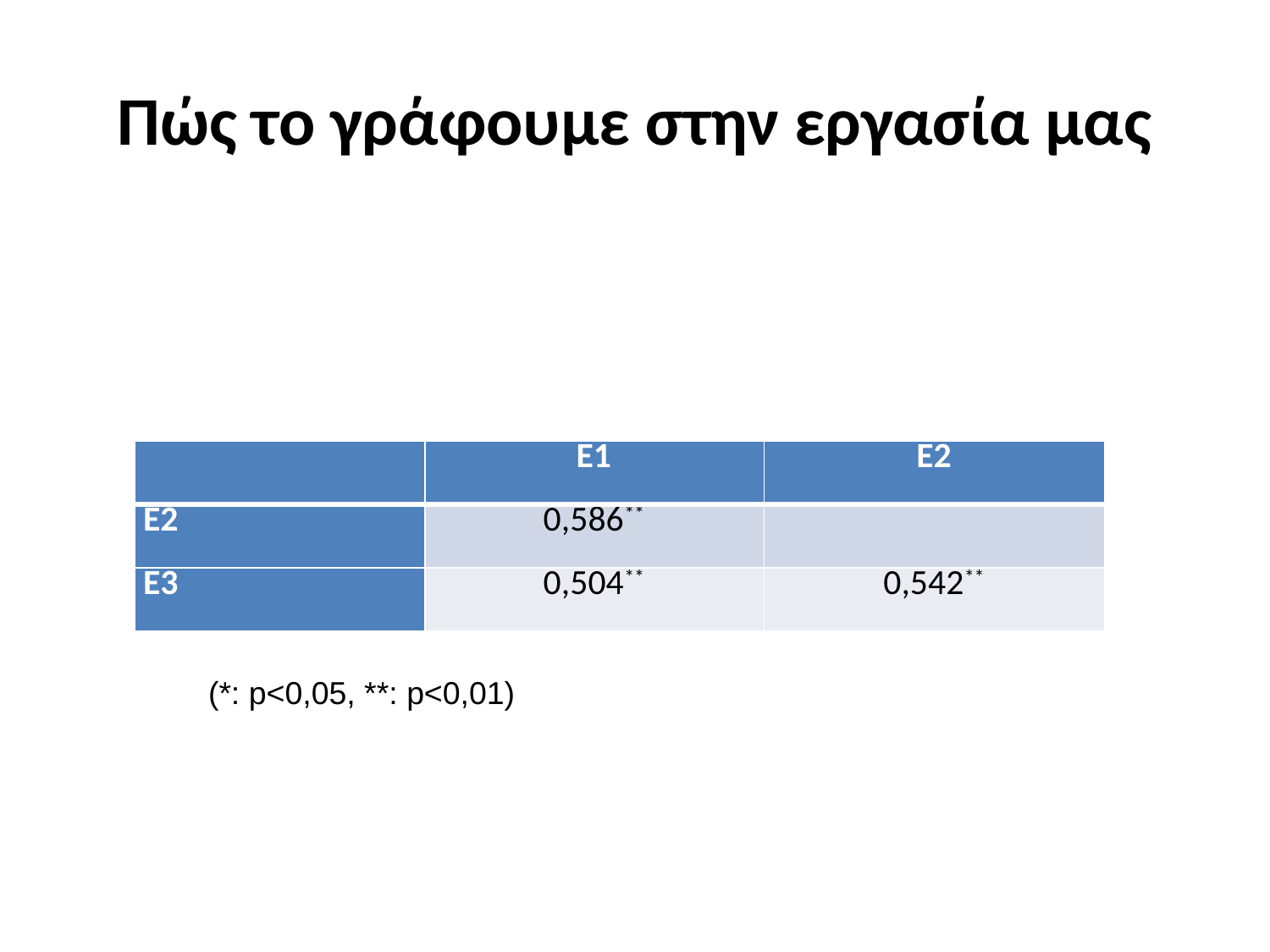

# Πώς το γράφουμε στην εργασία μας
|  | Ε1 | Ε2 |
| --- | --- | --- |
| E2 | 0,586\*\* |  |
| E3 | 0,504\*\* | 0,542\*\* |
 (*: p<0,05, **: p<0,01)